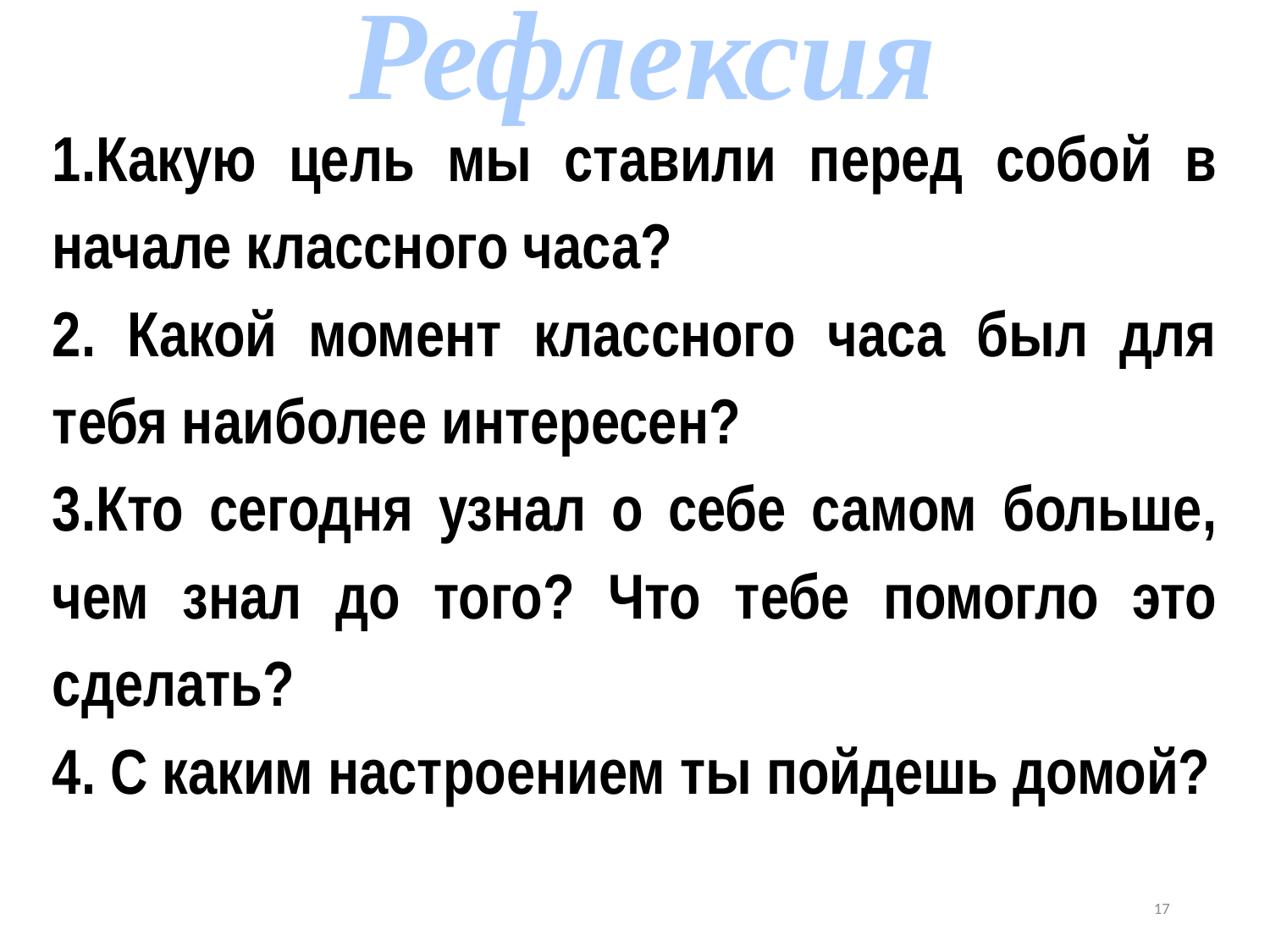

Рефлексия

1.Какую цель мы ставили перед собой в начале классного часа?
2. Какой момент классного часа был для тебя наиболее интересен?
3.Кто сегодня узнал о себе самом больше, чем знал до того? Что тебе помогло это сделать?
4. С каким настроением ты пойдешь домой?
17